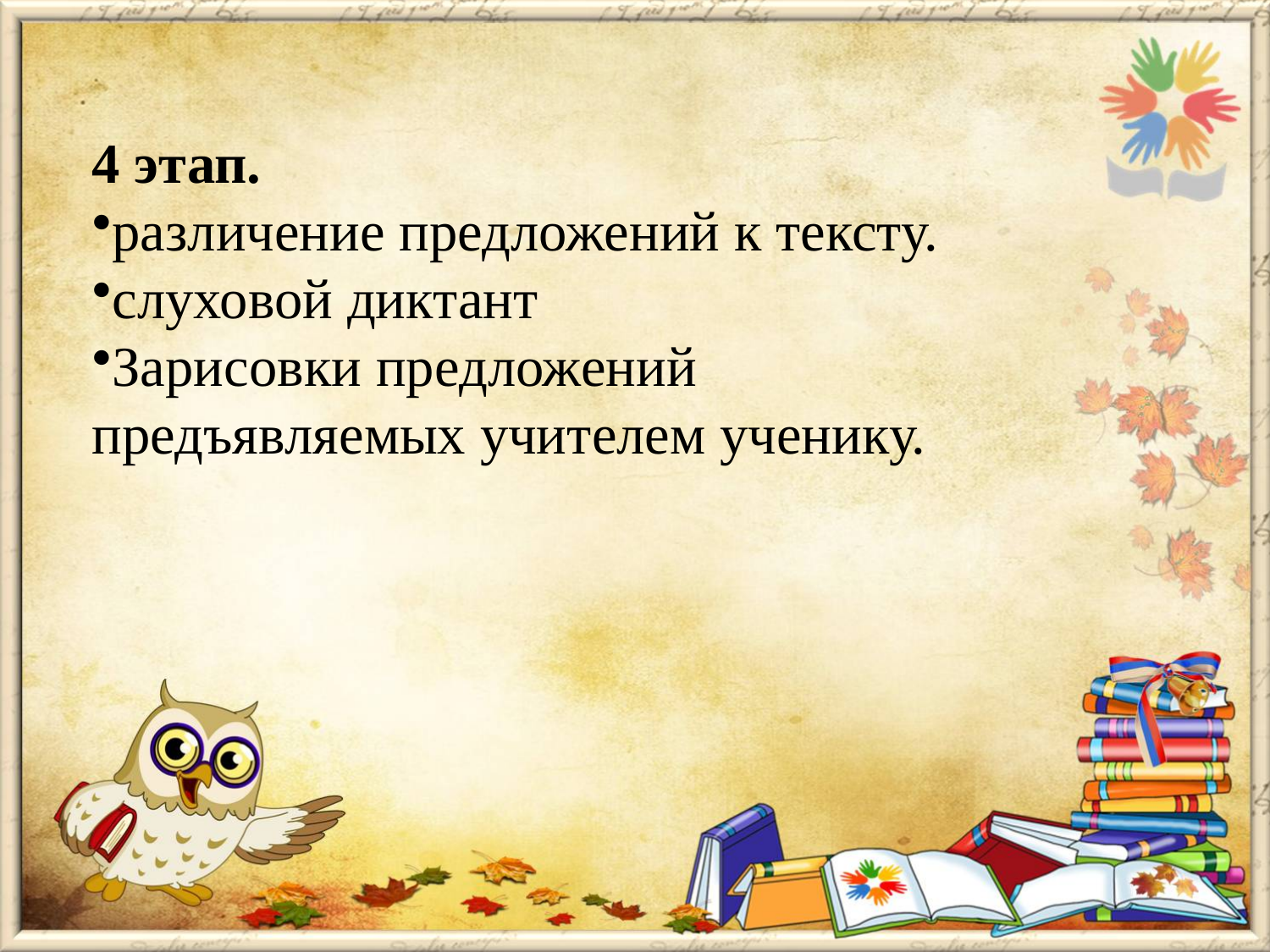

4 этап.
различение предложений к тексту.
слуховой диктант
Зарисовки предложений предъявляемых учителем ученику.